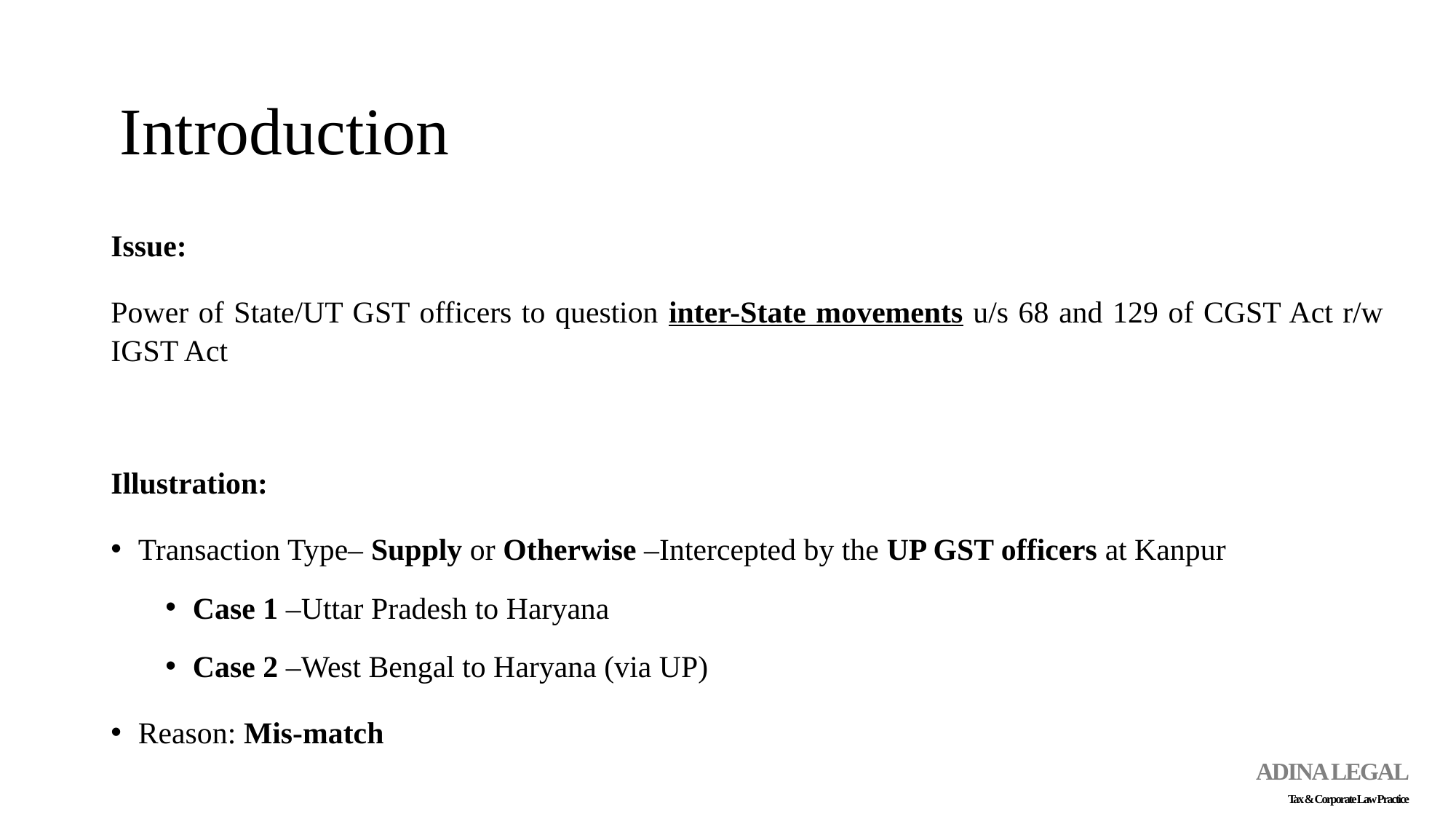

# Introduction
Issue:
Power of State/UT GST officers to question inter-State movements u/s 68 and 129 of CGST Act r/w IGST Act

Illustration:
Transaction Type– Supply or Otherwise –Intercepted by the UP GST officers at Kanpur
Case 1 –Uttar Pradesh to Haryana
Case 2 –West Bengal to Haryana (via UP)
Reason: Mis-match